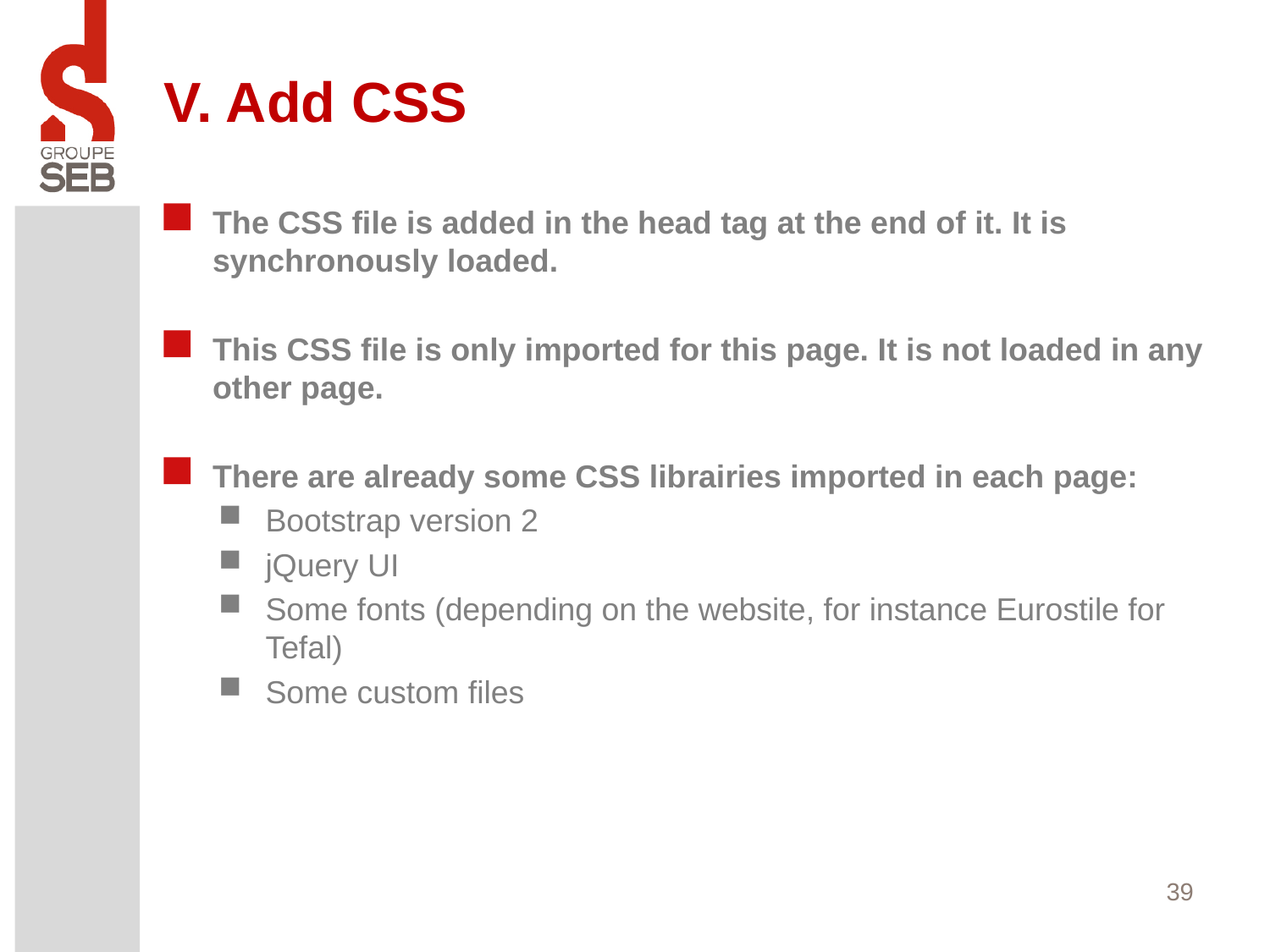

# V. Add CSS
The CSS file is added in the head tag at the end of it. It is synchronously loaded.

This CSS file is only imported for this page. It is not loaded in any other page.

There are already some CSS librairies imported in each page:
Bootstrap version 2
jQuery UI
Some fonts (depending on the website, for instance Eurostile for Tefal)
Some custom files